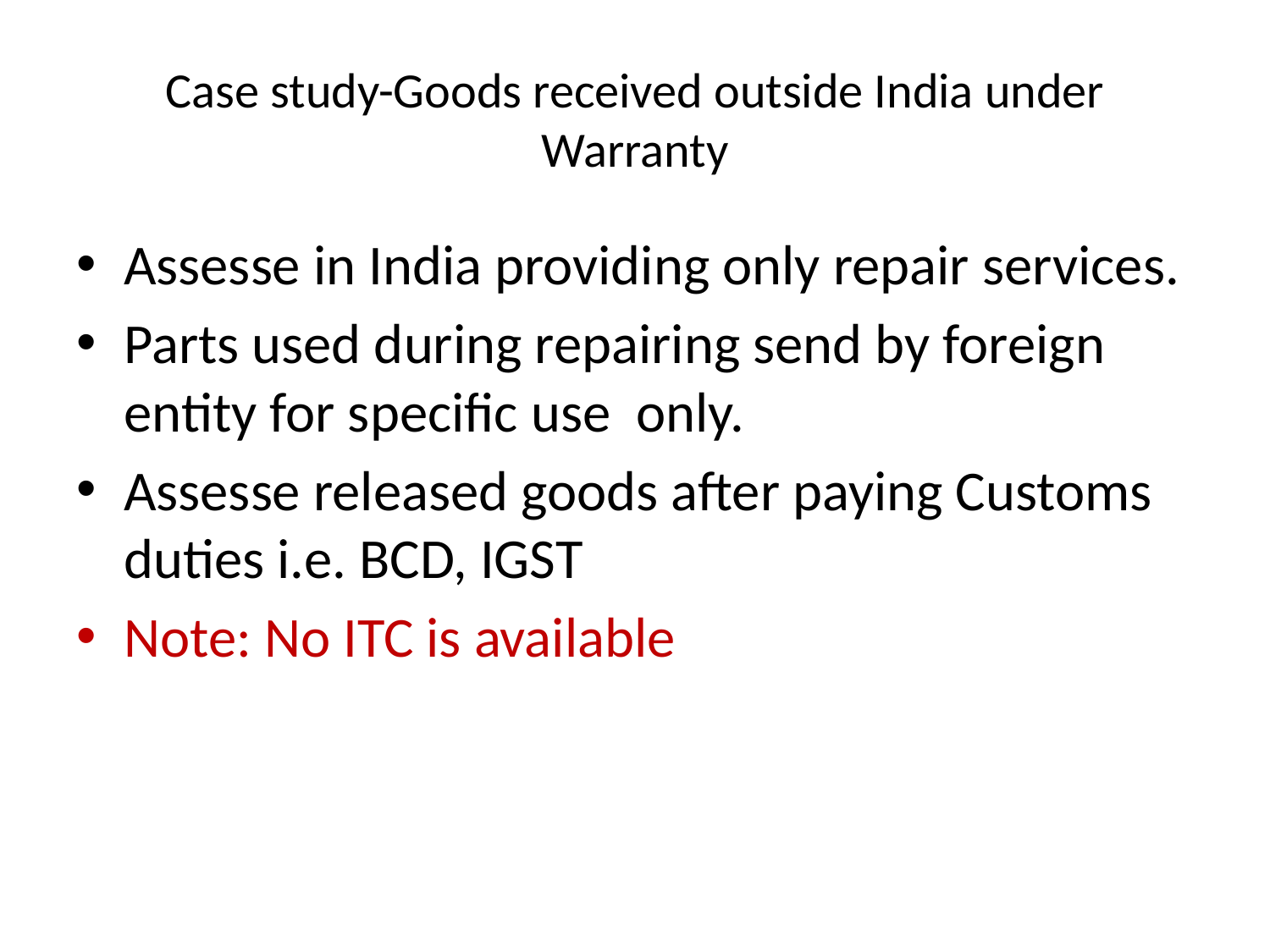

# Case study-Goods received outside India under Warranty
Assesse in India providing only repair services.
Parts used during repairing send by foreign entity for specific use  only.
Assesse released goods after paying Customs duties i.e. BCD, IGST
Note: No ITC is available